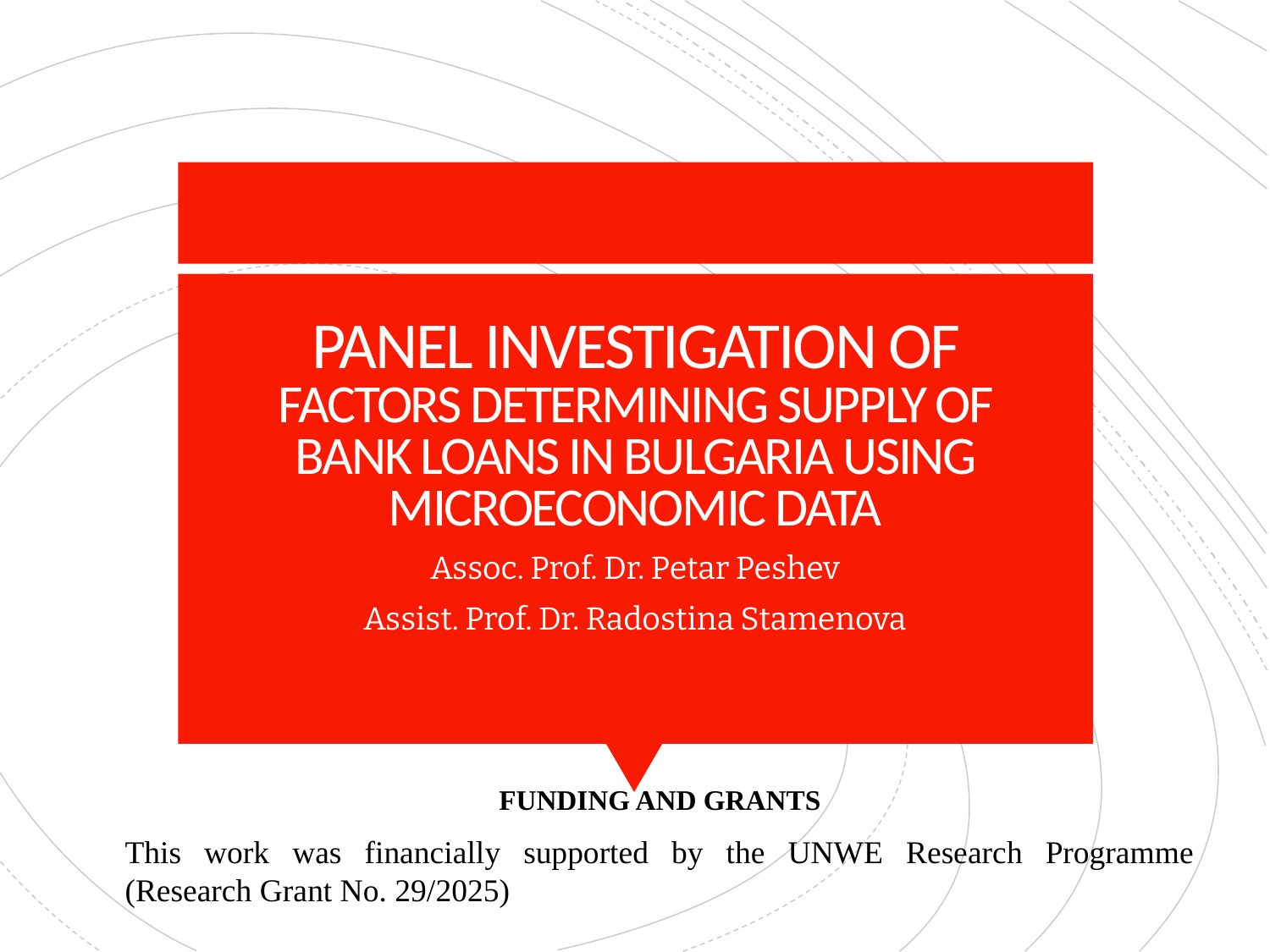

# PANEL INVESTIGATION OF FACTORS DETERMINING SUPPLY OF BANK LOANS IN BULGARIA USING MICROECONOMIC DATA
Assoc. Prof. Dr. Petar Peshev
Assist. Prof. Dr. Radostina Stamenova

FUNDING AND GRANTS
This work was financially supported by the UNWE Research Programme (Research Grant No. 29/2025)